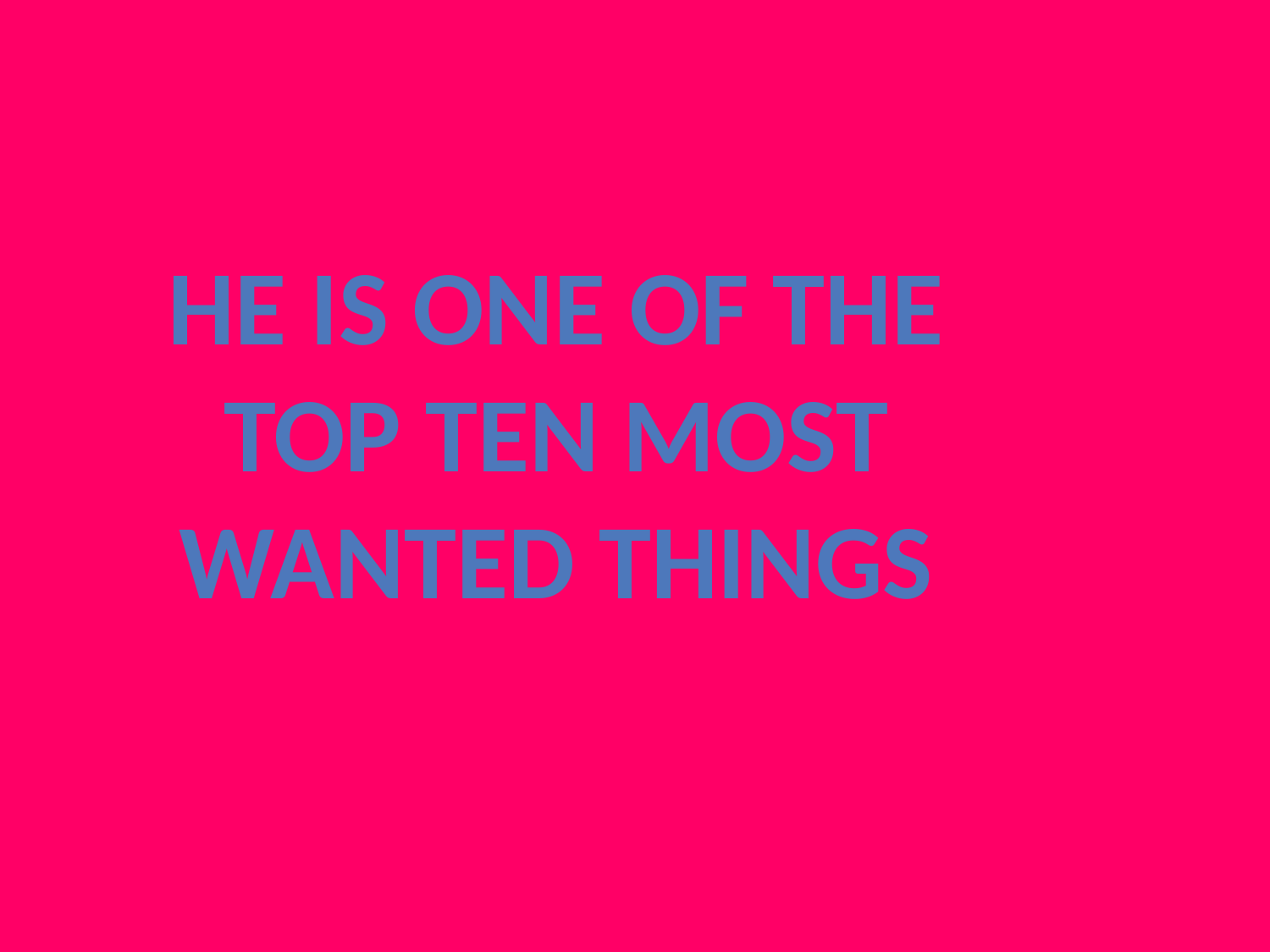

He is one of the top ten most wanted things